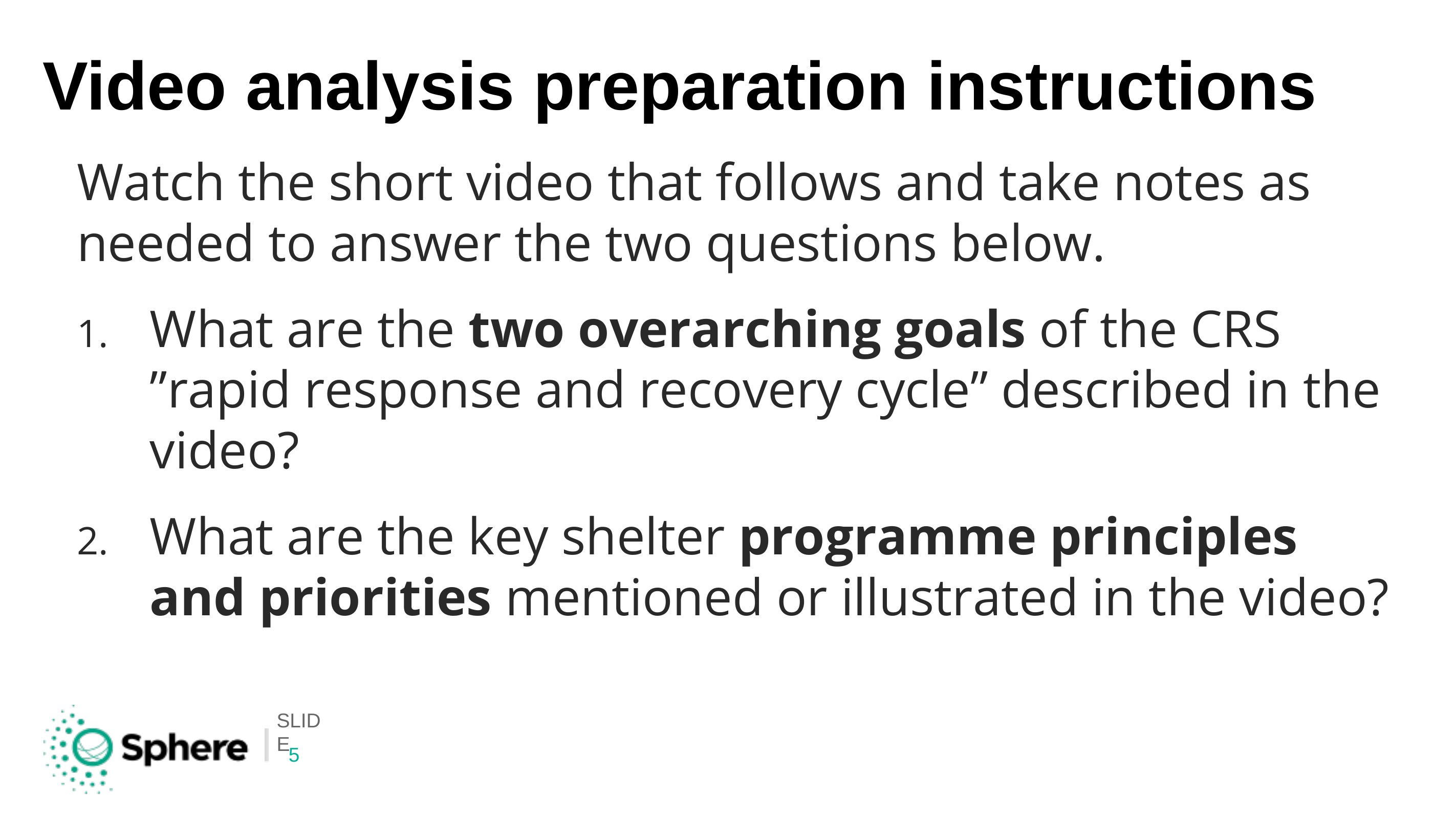

# Video analysis preparation instructions
Watch the short video that follows and take notes as needed to answer the two questions below.
What are the two overarching goals of the CRS ”rapid response and recovery cycle” described in the video?
What are the key shelter programme principles and priorities mentioned or illustrated in the video?
5